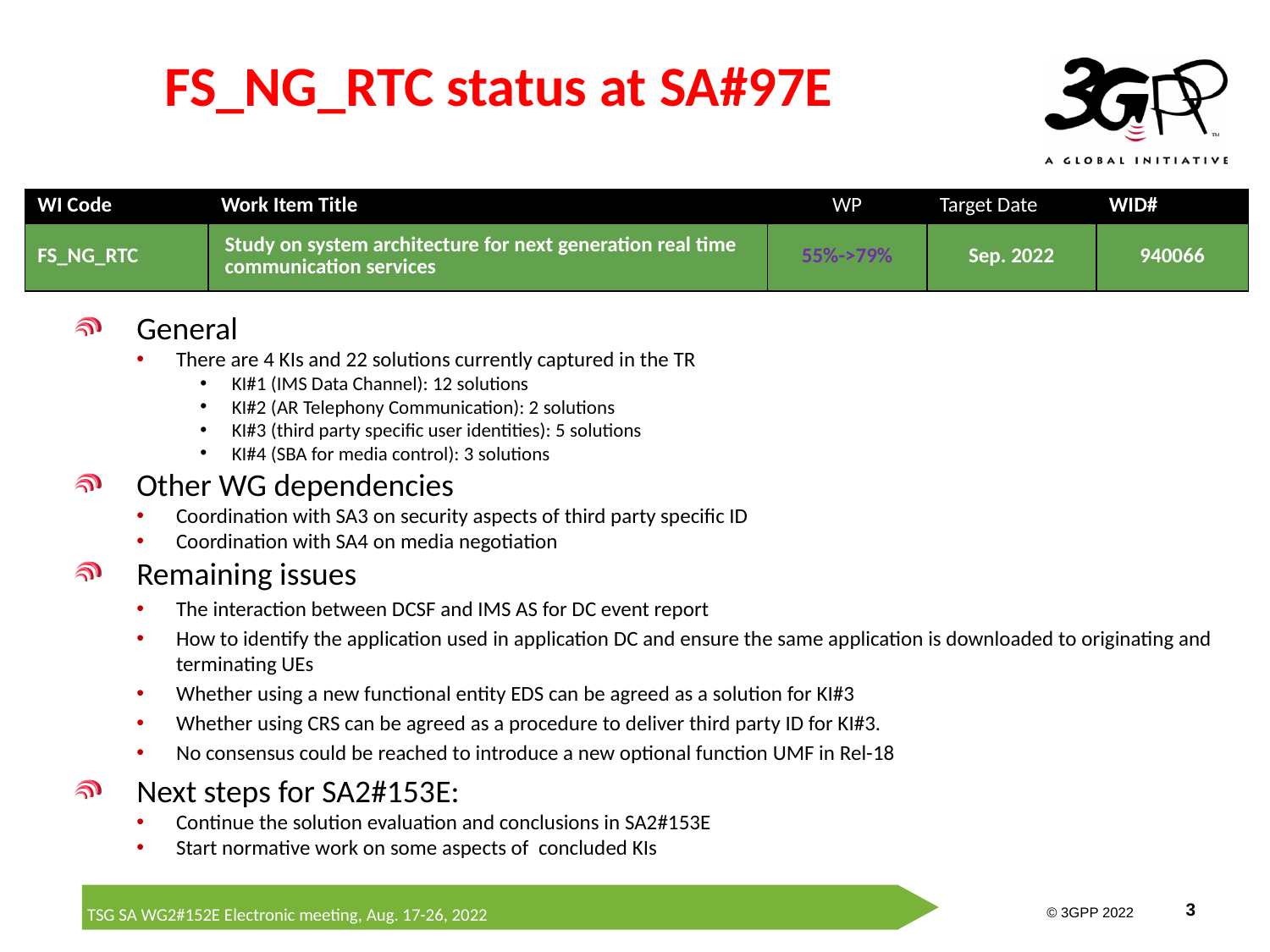

# FS_NG_RTC status at SA#97E
| WI Code | Work Item Title | WP | Target Date | WID# |
| --- | --- | --- | --- | --- |
| FS\_NG\_RTC | Study on system architecture for next generation real time communication services | 55%->79% | Sep. 2022 | 940066 |
General
There are 4 KIs and 22 solutions currently captured in the TR
KI#1 (IMS Data Channel): 12 solutions
KI#2 (AR Telephony Communication): 2 solutions
KI#3 (third party specific user identities): 5 solutions
KI#4 (SBA for media control): 3 solutions
Other WG dependencies
Coordination with SA3 on security aspects of third party specific ID
Coordination with SA4 on media negotiation
Remaining issues
The interaction between DCSF and IMS AS for DC event report
How to identify the application used in application DC and ensure the same application is downloaded to originating and terminating UEs
Whether using a new functional entity EDS can be agreed as a solution for KI#3
Whether using CRS can be agreed as a procedure to deliver third party ID for KI#3.
No consensus could be reached to introduce a new optional function UMF in Rel-18
Next steps for SA2#153E:
Continue the solution evaluation and conclusions in SA2#153E
Start normative work on some aspects of  concluded KIs